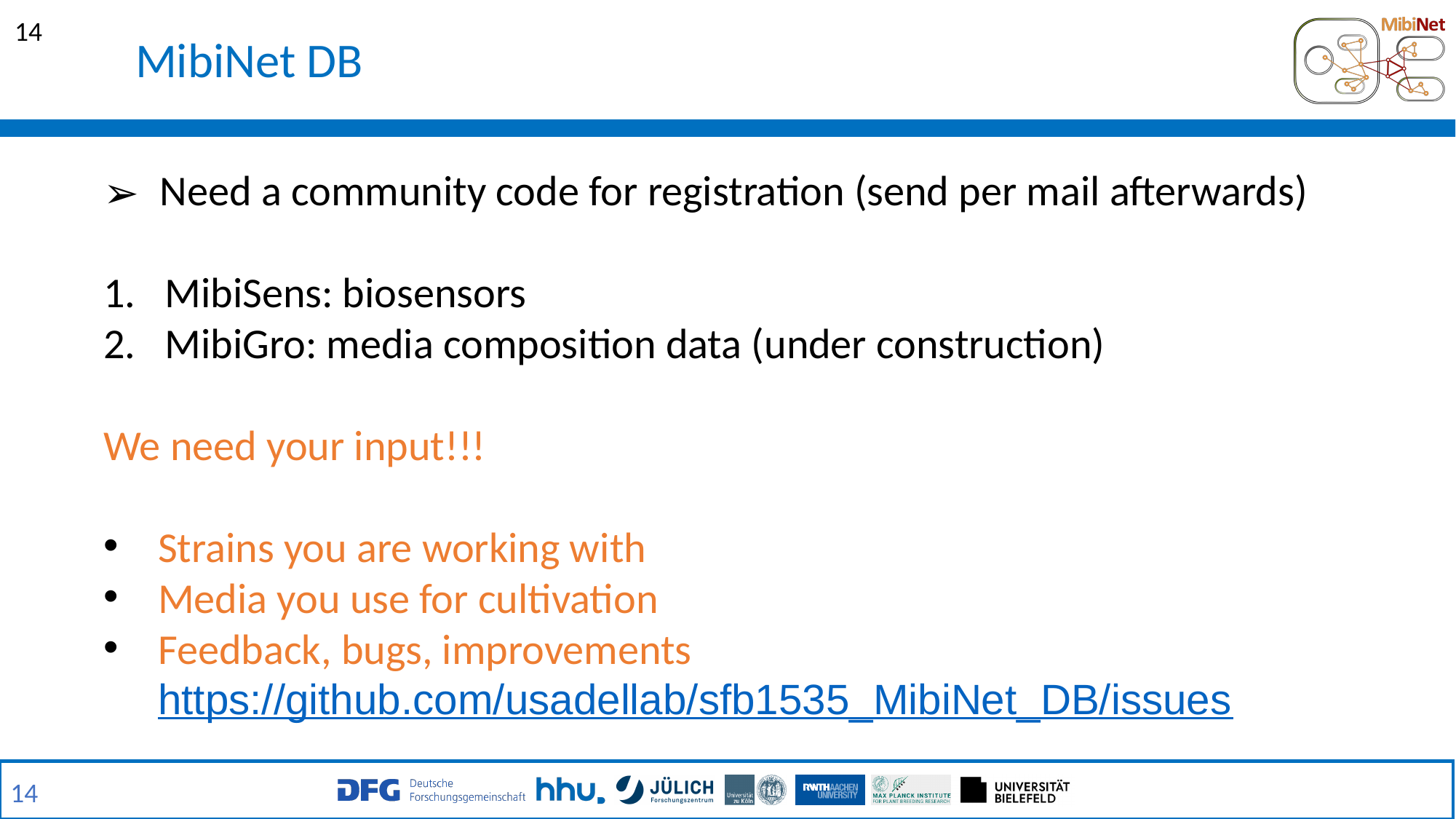

14
# MibiNet DB
Need a community code for registration (send per mail afterwards)

MibiSens: biosensors
MibiGro: media composition data (under construction)

We need your input!!!

Strains you are working with
Media you use for cultivation
Feedback, bugs, improvements https://github.com/usadellab/sfb1535_MibiNet_DB/issues

14